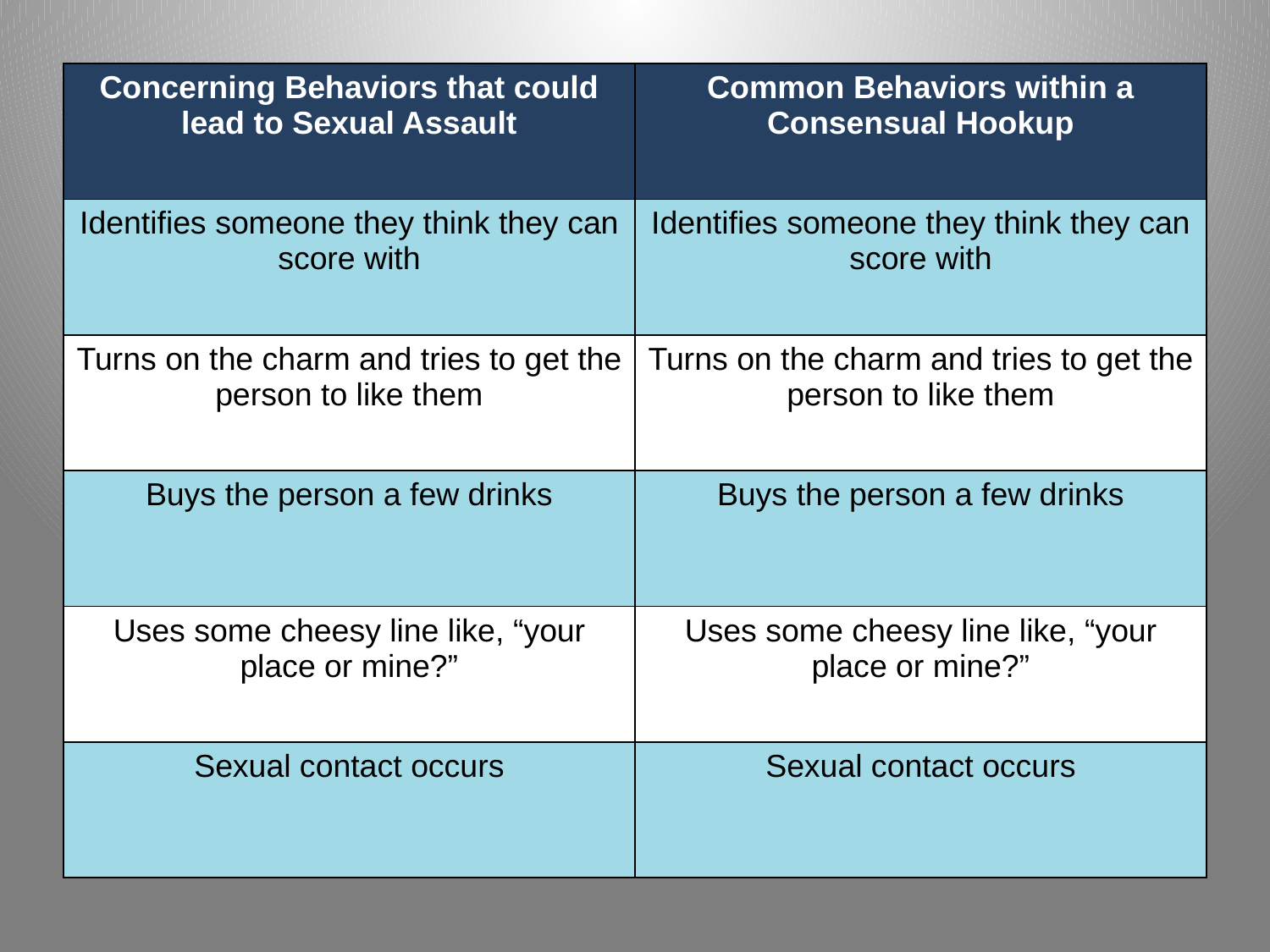

| Concerning Behaviors that could lead to Sexual Assault | Common Behaviors within a Consensual Hookup |
| --- | --- |
| Identifies someone they think they can score with | Identifies someone they think they can score with |
| Turns on the charm and tries to get the person to like them | Turns on the charm and tries to get the person to like them |
| Buys the person a few drinks | Buys the person a few drinks |
| Uses some cheesy line like, “your place or mine?” | Uses some cheesy line like, “your place or mine?” |
| Sexual contact occurs | Sexual contact occurs |